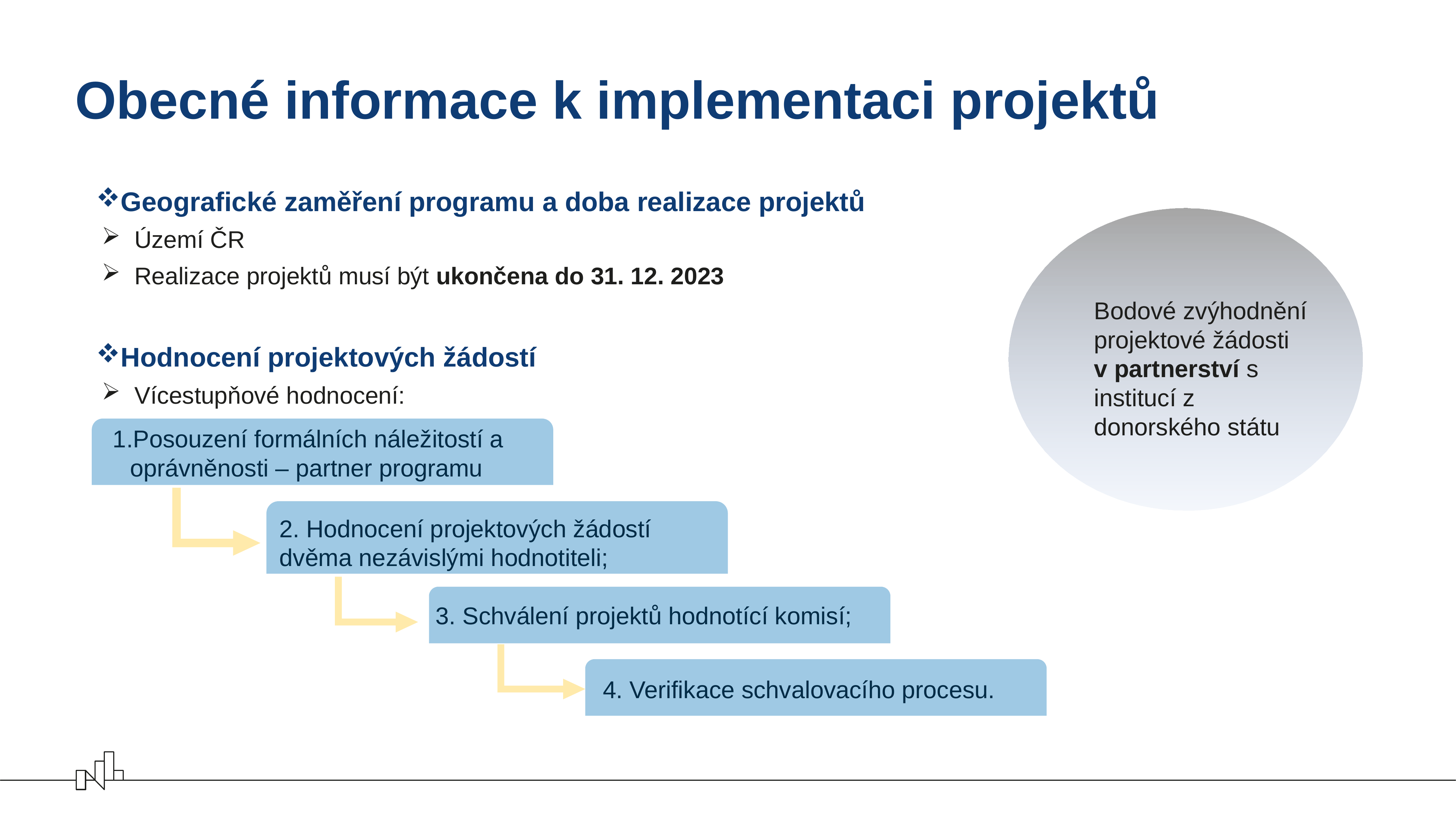

# Obecné informace k implementaci projektů
Geografické zaměření programu a doba realizace projektů
Území ČR
Realizace projektů musí být ukončena do 31. 12. 2023

Hodnocení projektových žádostí
Vícestupňové hodnocení:

Bodové zvýhodnění projektové žádosti   v partnerství s institucí z donorského státu

Posouzení formálních náležitostí a oprávněnosti – partner programu

2. Hodnocení projektových žádostí dvěma nezávislými hodnotiteli;

3. Schválení projektů hodnotící komisí;

4. Verifikace schvalovacího procesu.